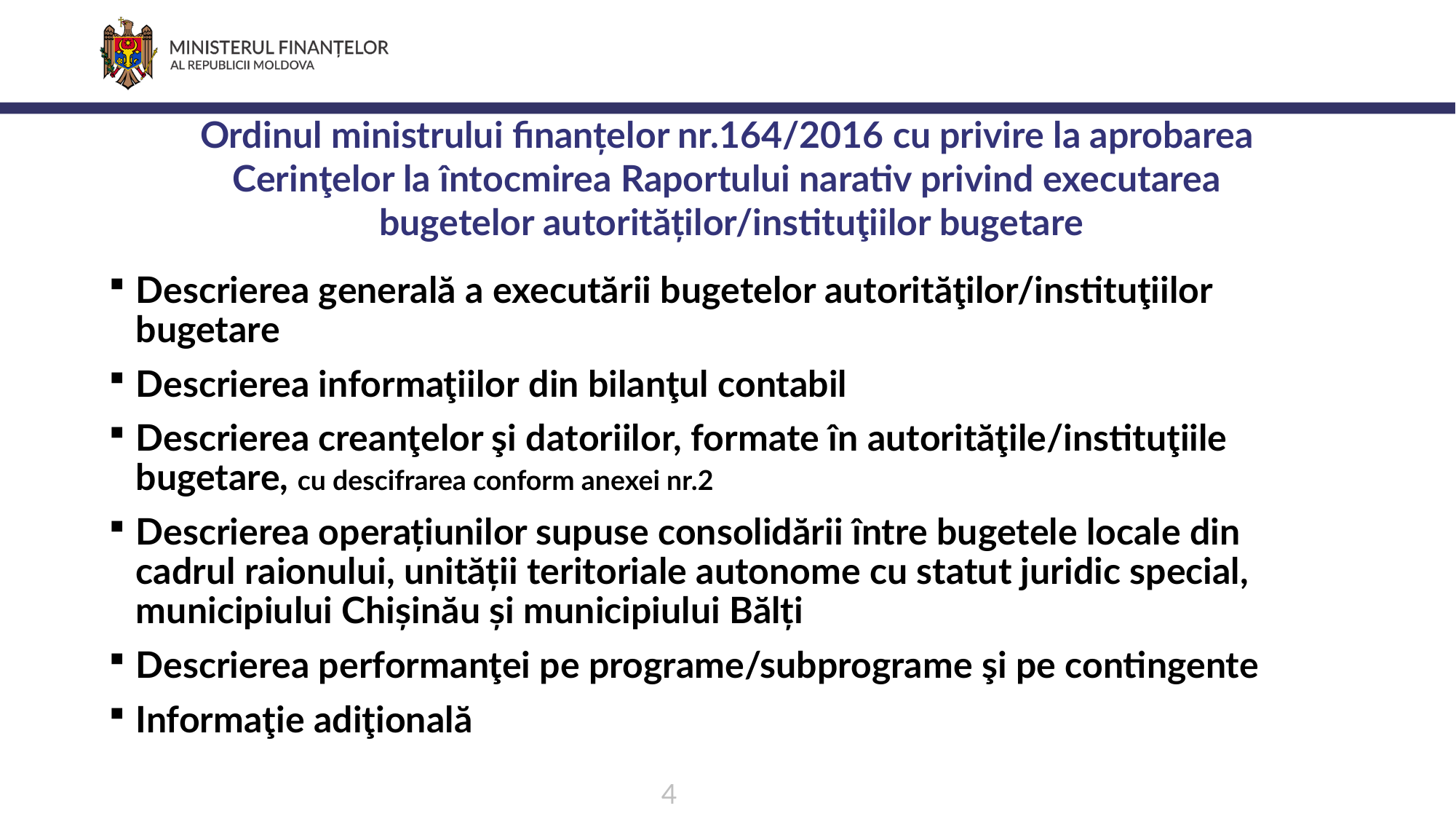

Ordinul ministrului finanțelor nr.164/2016 cu privire la aprobarea
Cerinţelor la întocmirea Raportului narativ privind executarea
bugetelor autorităților/instituţiilor bugetare
Descrierea generală a executării bugetelor autorităţilor/instituţiilor bugetare
Descrierea informaţiilor din bilanţul contabil
Descrierea creanţelor şi datoriilor, formate în autorităţile/instituţiile bugetare, cu descifrarea conform anexei nr.2
Descrierea operațiunilor supuse consolidării între bugetele locale din cadrul raionului, unității teritoriale autonome cu statut juridic special, municipiului Chișinău și municipiului Bălți
Descrierea performanţei pe programe/subprograme şi pe contingente
Informaţie adiţională

4